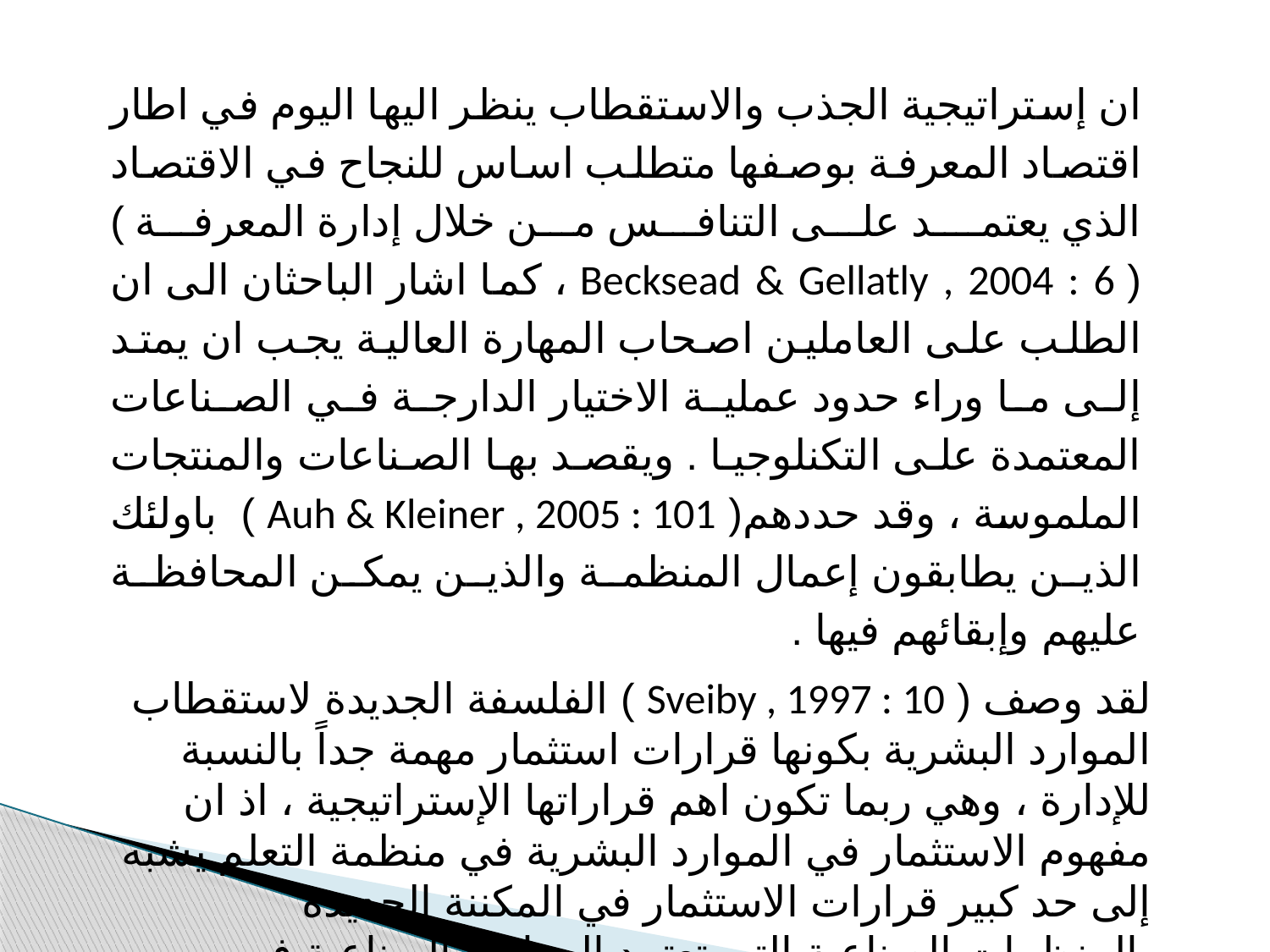

ان إستراتيجية الجذب والاستقطاب ينظر اليها اليوم في اطار اقتصاد المعرفة بوصفها متطلب اساس للنجاح في الاقتصاد الذي يعتمـد على التنافس من خلال إدارة المعرفة ) ( Becksead & Gellatly , 2004 : 6 ، كما اشار الباحثان الى ان الطلب على العاملين اصحاب المهارة العالية يجب ان يمتد إلى ما وراء حدود عملية الاختيار الدارجة في الصناعات المعتمدة على التكنلوجيا . ويقصد بها الصناعات والمنتجات الملموسة ، وقد حددهم( Auh & Kleiner , 2005 : 101 )  باولئك الذين يطابقون إعمال المنظمة والذين يمكن المحافظة عليهم وإبقائهم فيها .
لقد وصف ( Sveiby , 1997 : 10 ) الفلسفة الجديدة لاستقطاب الموارد البشرية بكونها قرارات استثمار مهمة جداً بالنسبة للإدارة ، وهي ربما تكون اهم قراراتها الإستراتيجية ، اذ ان مفهوم الاستثمار في الموارد البشرية في منظمة التعلم يشبه إلى حد كبير قرارات الاستثمار في المكننة الجديدة بالمنظمات الصناعية التي تعتمد المداخل الصناعية في التنافس . يشير المعنى القريب لإستراتيجية الجذب والاستقطاب الى مدلولات تعكس